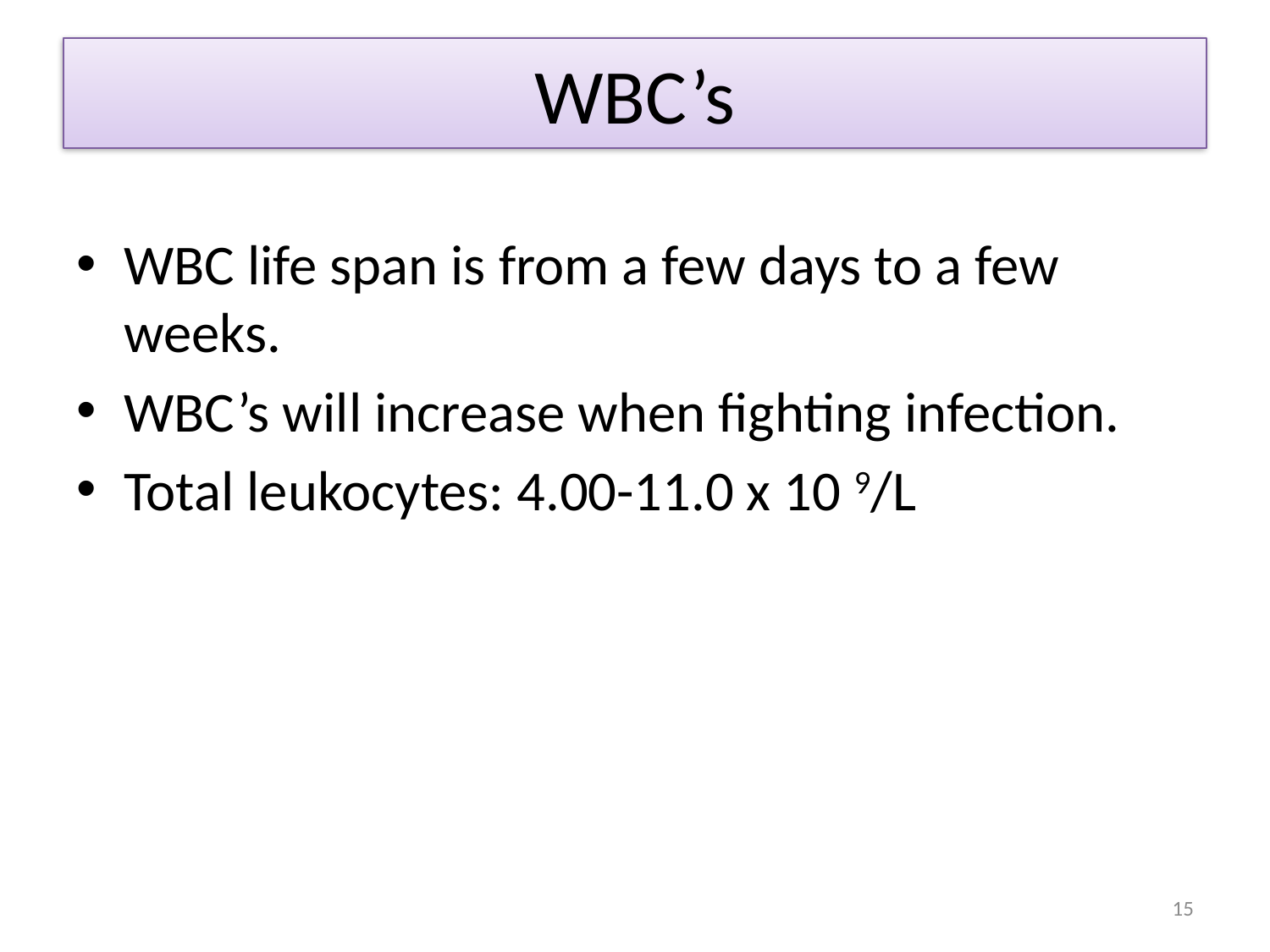

# WBC’s
WBC life span is from a few days to a few weeks.
WBC’s will increase when fighting infection.
Total leukocytes: 4.00-11.0 x 10 9/L
15